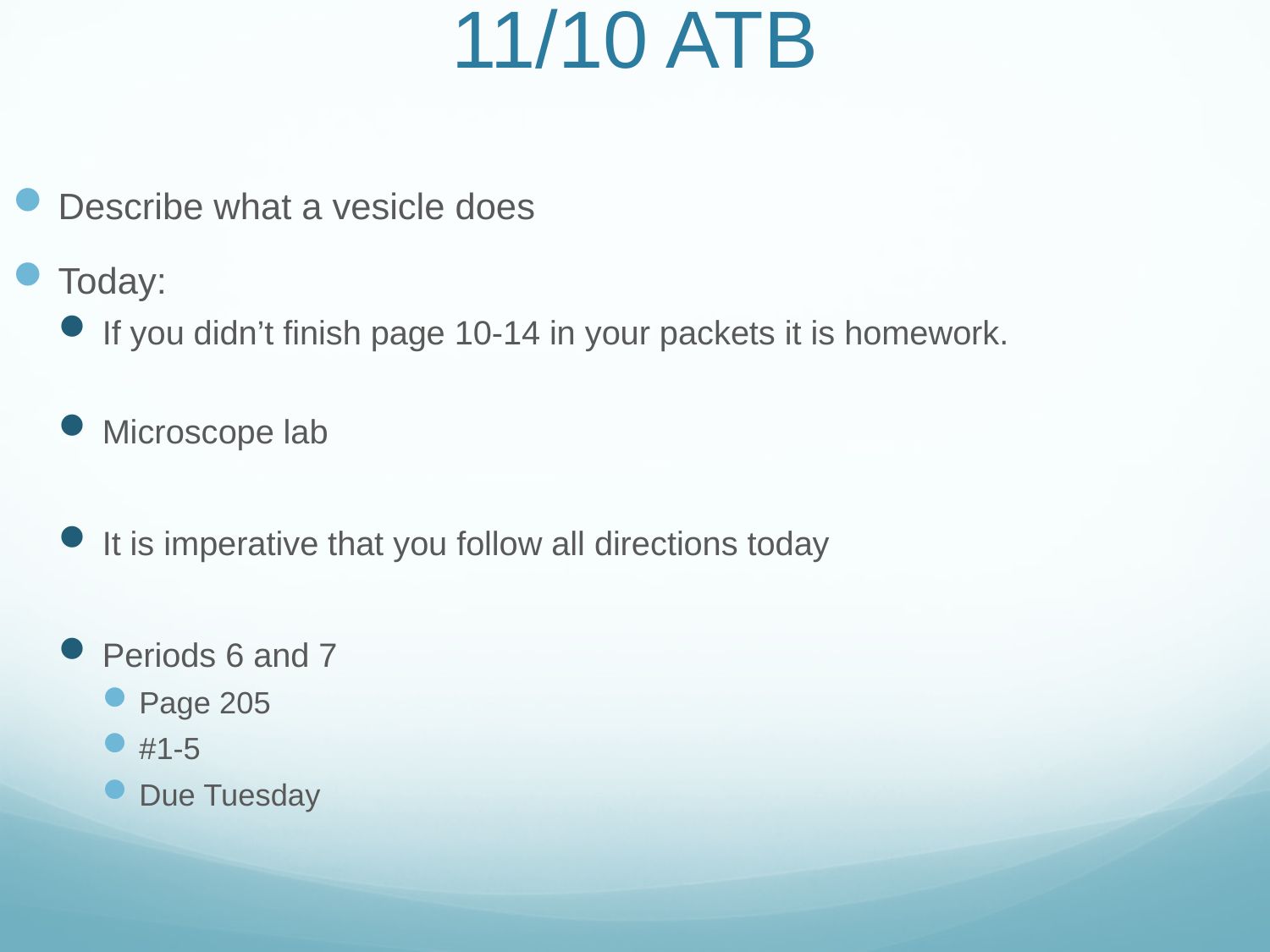

# 11/10 ATB
Describe what a vesicle does
Today:
If you didn’t finish page 10-14 in your packets it is homework.

Microscope lab

It is imperative that you follow all directions today

Periods 6 and 7
Page 205
#1-5
Due Tuesday